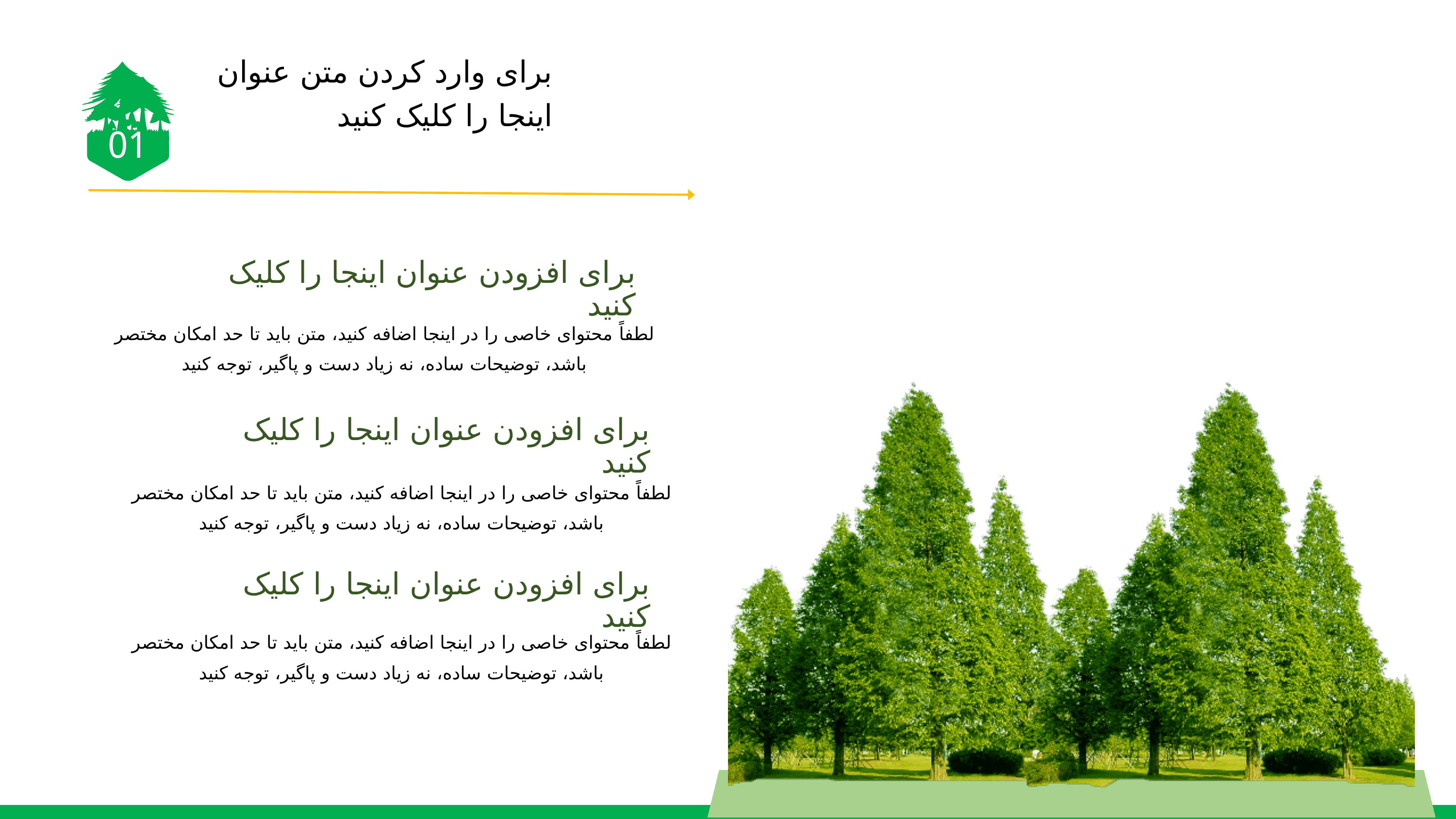

برای وارد کردن متن عنوان اینجا را کلیک کنید

01

برای افزودن عنوان اینجا را کلیک کنید
لطفاً محتوای خاصی را در اینجا اضافه کنید، متن باید تا حد امکان مختصر باشد، توضیحات ساده، نه زیاد دست و پاگیر، توجه کنید
برای افزودن عنوان اینجا را کلیک کنید
لطفاً محتوای خاصی را در اینجا اضافه کنید، متن باید تا حد امکان مختصر باشد، توضیحات ساده، نه زیاد دست و پاگیر، توجه کنید
برای افزودن عنوان اینجا را کلیک کنید
لطفاً محتوای خاصی را در اینجا اضافه کنید، متن باید تا حد امکان مختصر باشد، توضیحات ساده، نه زیاد دست و پاگیر، توجه کنید